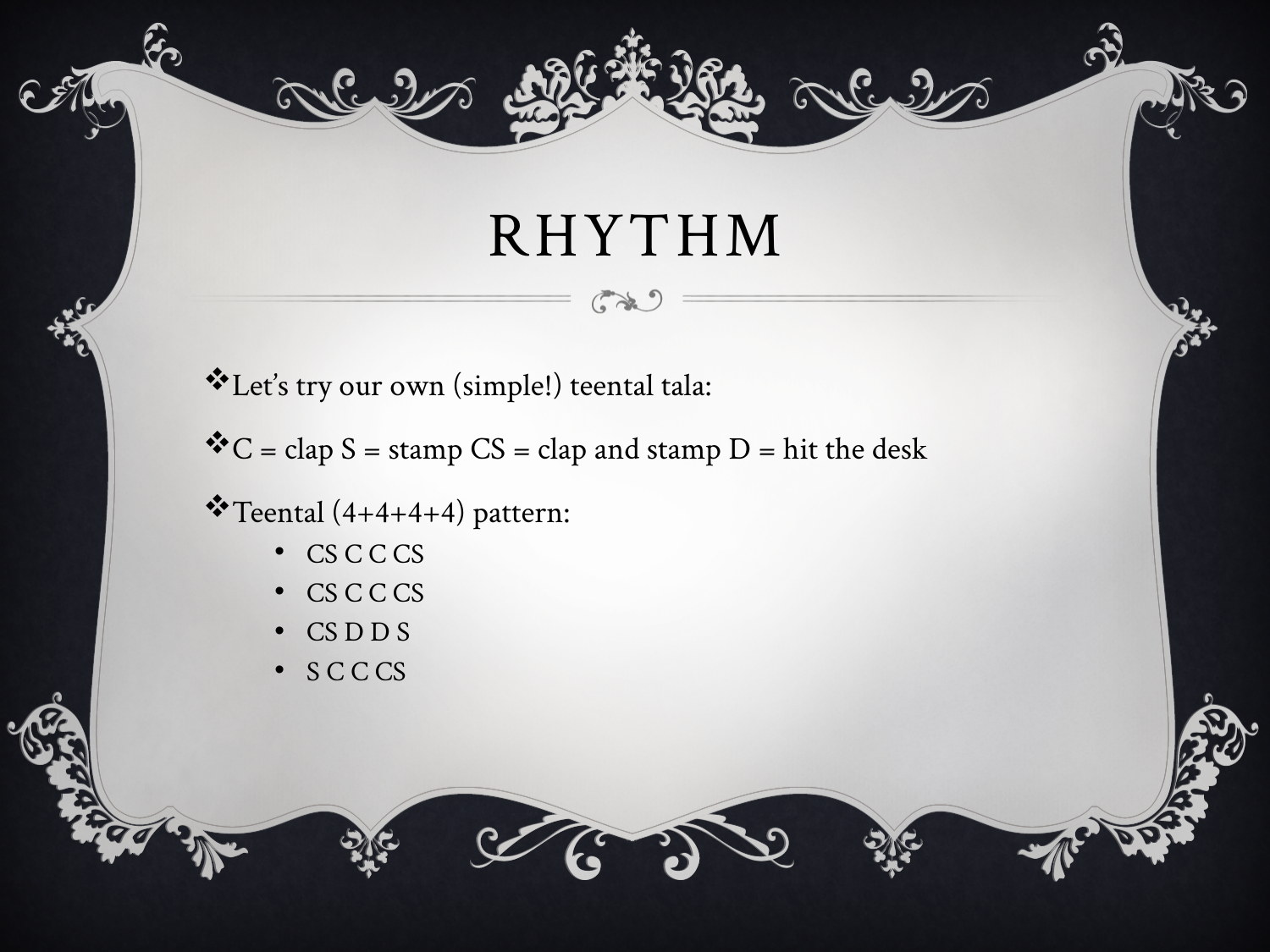

# Rhythm
Let’s try our own (simple!) teental tala:
C = clap S = stamp CS = clap and stamp D = hit the desk
Teental (4+4+4+4) pattern:
CS C C CS
CS C C CS
CS D D S
S C C CS